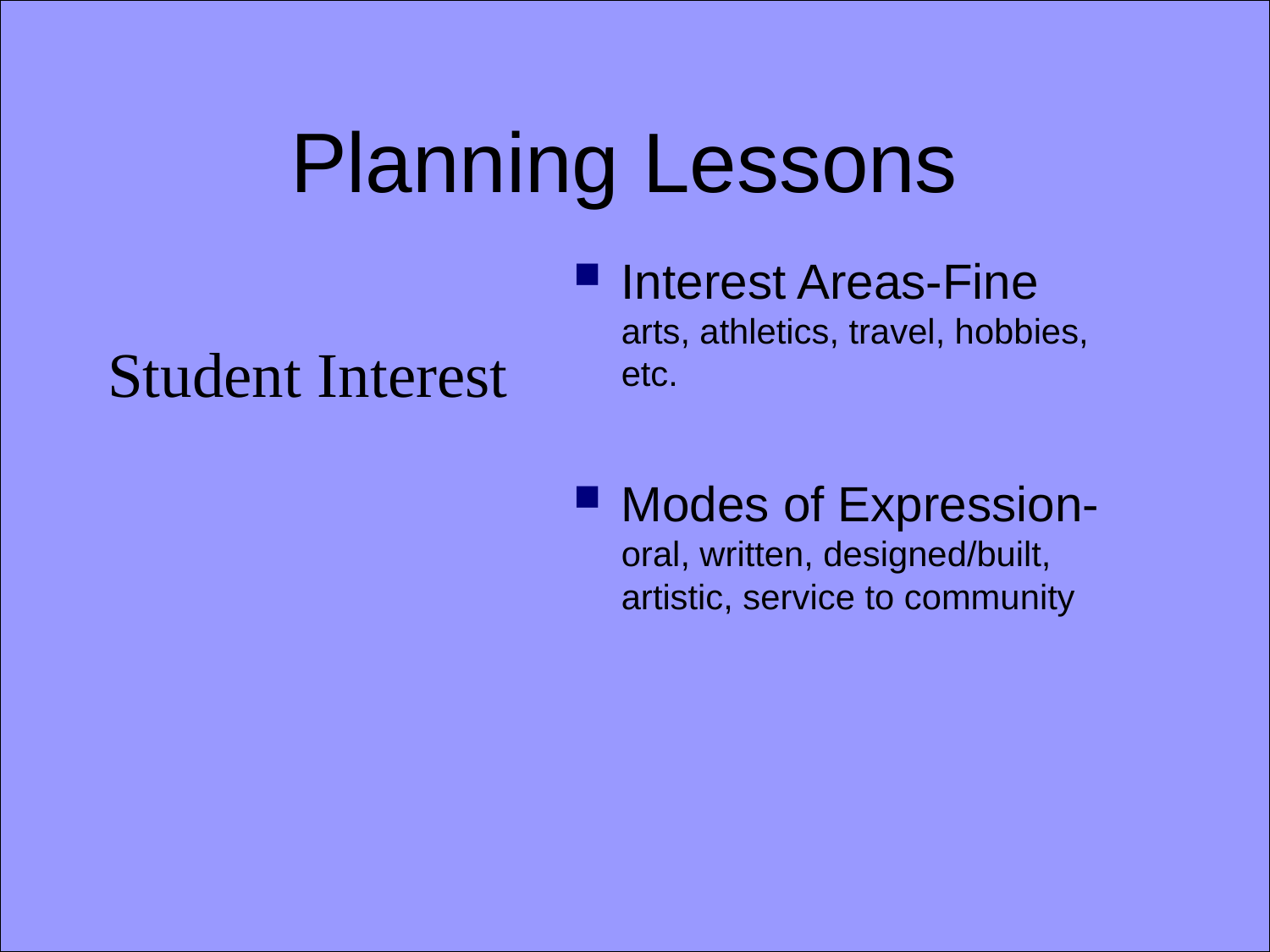

# Planning Lessons
Interest Areas-Fine arts, athletics, travel, hobbies, etc.

Modes of Expression- oral, written, designed/built, artistic, service to community

Student Interest